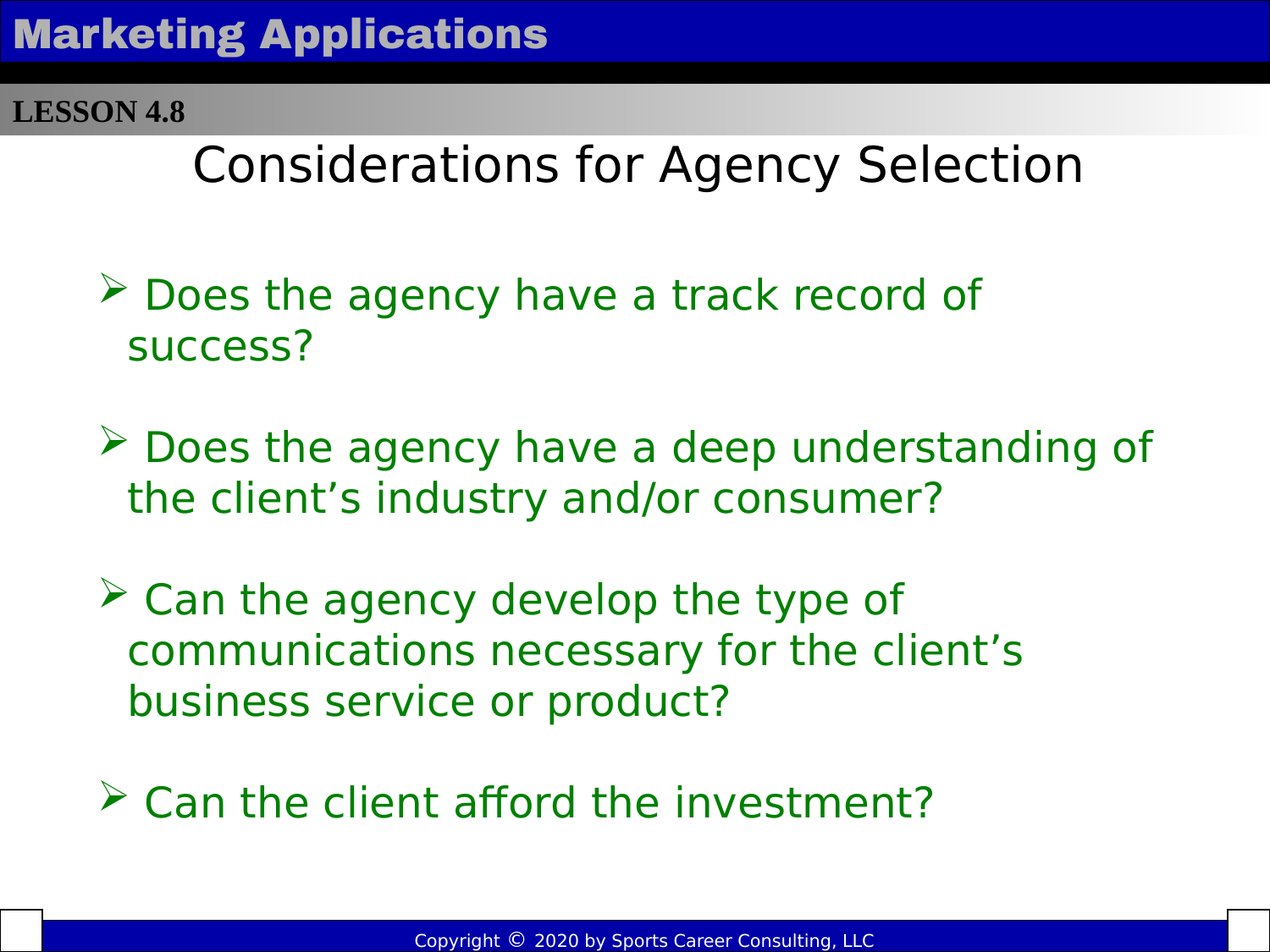

Marketing Applications
LESSON 4.8
Considerations for Agency Selection

 Does the agency have a track record of success?

 Does the agency have a deep understanding of the client’s industry and/or consumer?

 Can the agency develop the type of communications necessary for the client’s business service or product?

 Can the client afford the investment?
Copyright © 2020 by Sports Career Consulting, LLC